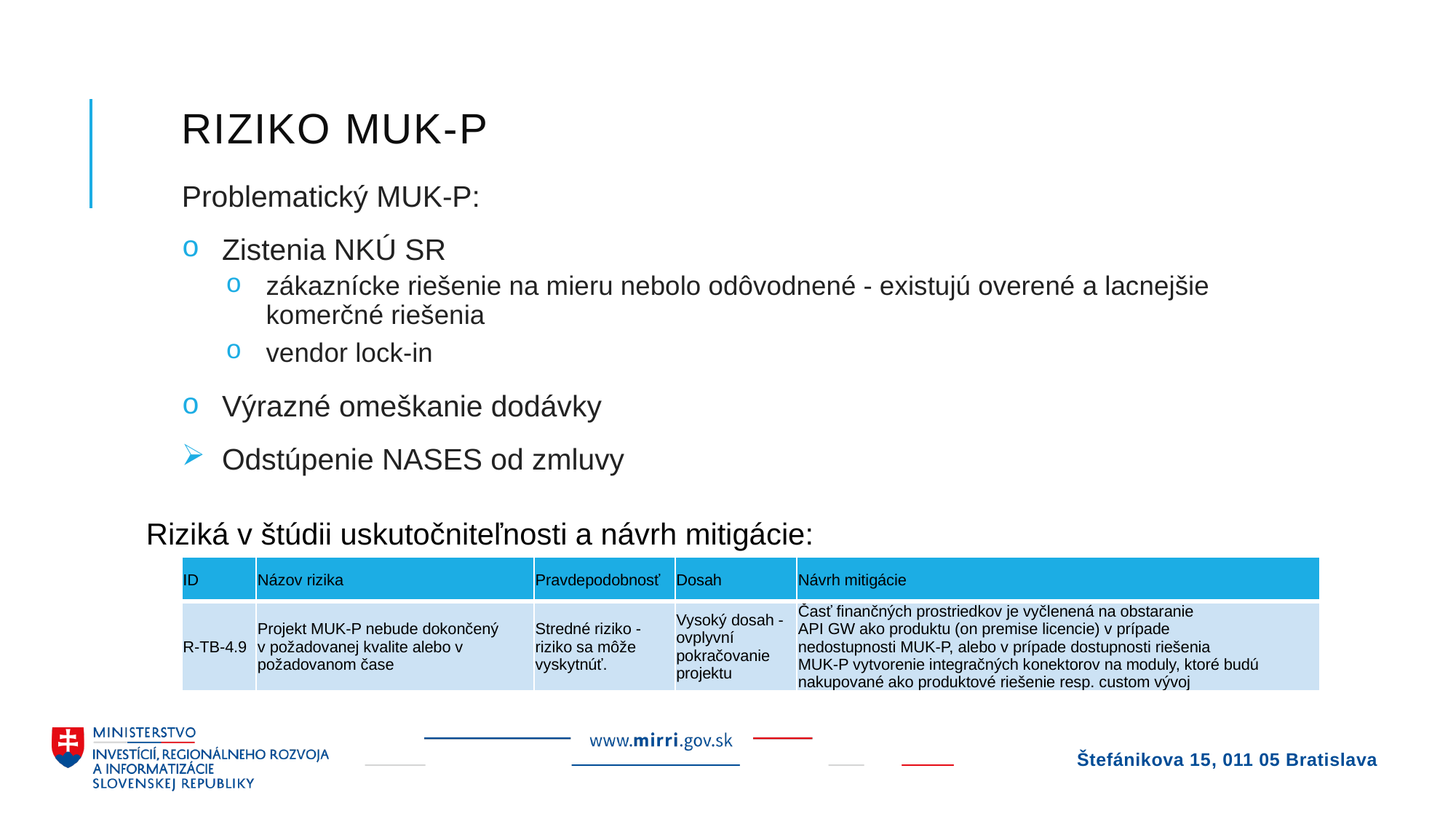

# Riziko MUK-P
Problematický MUK-P:
Zistenia NKÚ SR
zákaznícke riešenie na mieru nebolo odôvodnené - existujú overené a lacnejšie komerčné riešenia
vendor lock-in
Výrazné omeškanie dodávky
Odstúpenie NASES od zmluvy
Riziká v štúdii uskutočniteľnosti a návrh mitigácie:
| ID | Názov rizika | Pravdepodobnosť | Dosah | Návrh mitigácie |
| --- | --- | --- | --- | --- |
| R-TB-4.9 | Projekt MUK-P nebude dokončený v požadovanej kvalite alebo v požadovanom čase | Stredné riziko - riziko sa môže vyskytnúť. | Vysoký dosah - ovplyvní pokračovanie projektu | Časť finančných prostriedkov je vyčlenená na obstaranie API GW ako produktu (on premise licencie) v prípade nedostupnosti MUK-P, alebo v prípade dostupnosti riešenia MUK-P vytvorenie integračných konektorov na moduly, ktoré budú nakupované ako produktové riešenie resp. custom vývoj |